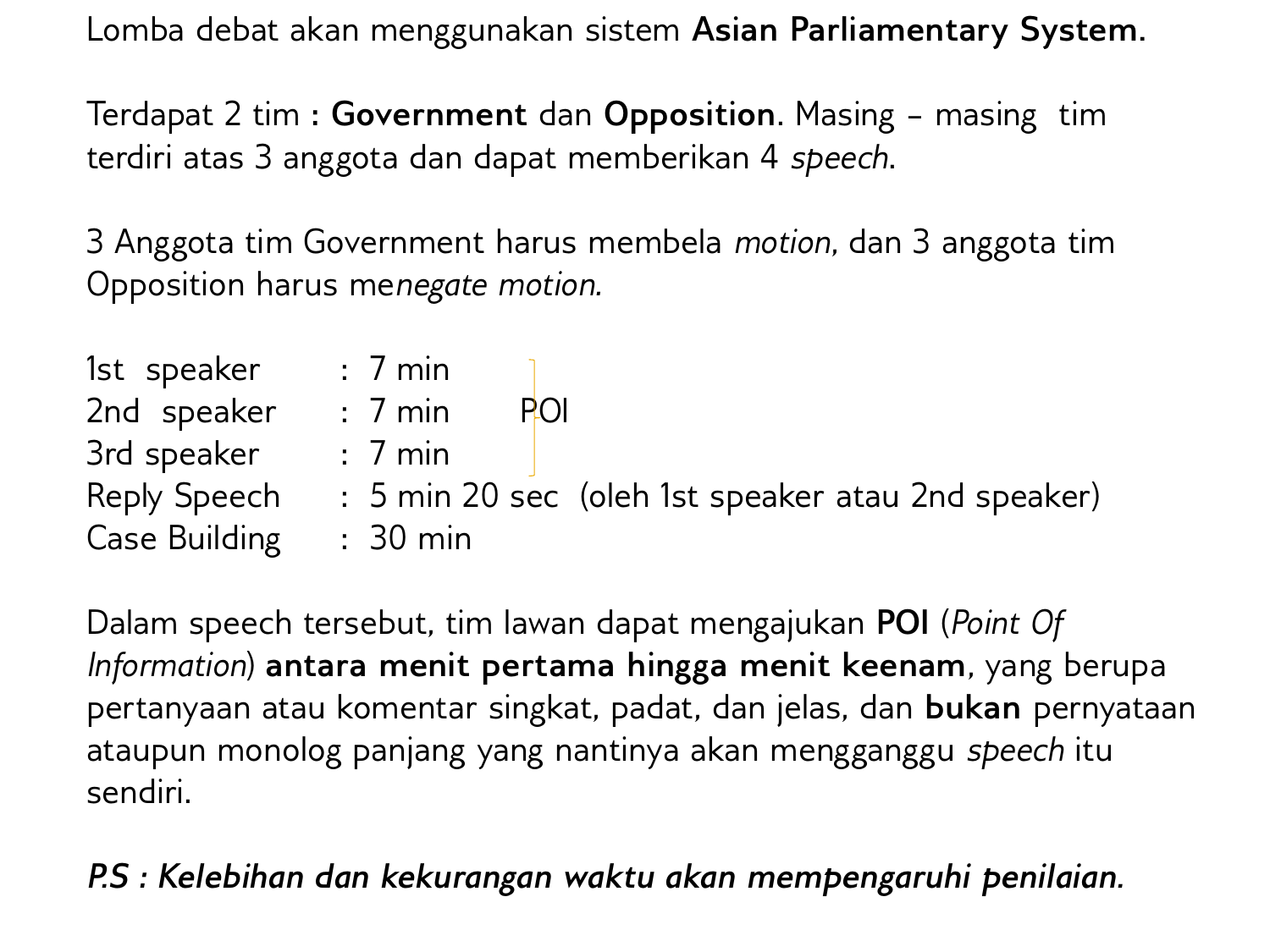

Lomba debat akan menggunakan sistem Asian Parliamentary System.

Terdapat 2 tim : Government dan Opposition. Masing – masing  tim terdiri atas 3 anggota dan dapat memberikan 4 speech.

3 Anggota tim Government harus membela motion, dan 3 anggota tim Opposition harus menegate motion.

1st  speaker	:  7 min
2nd  speaker	:  7 min	     POI
3rd speaker	:  7 min
Reply Speech	:  5 min 20 sec  (oleh 1st speaker atau 2nd speaker)
Case Building	:  30 min

Dalam speech tersebut, tim lawan dapat mengajukan POI (Point Of Information) antara menit pertama hingga menit keenam, yang berupa pertanyaan atau komentar singkat, padat, dan jelas, dan bukan pernyataan ataupun monolog panjang yang nantinya akan mengganggu speech itu sendiri.

P.S : Kelebihan dan kekurangan waktu akan mempengaruhi penilaian.